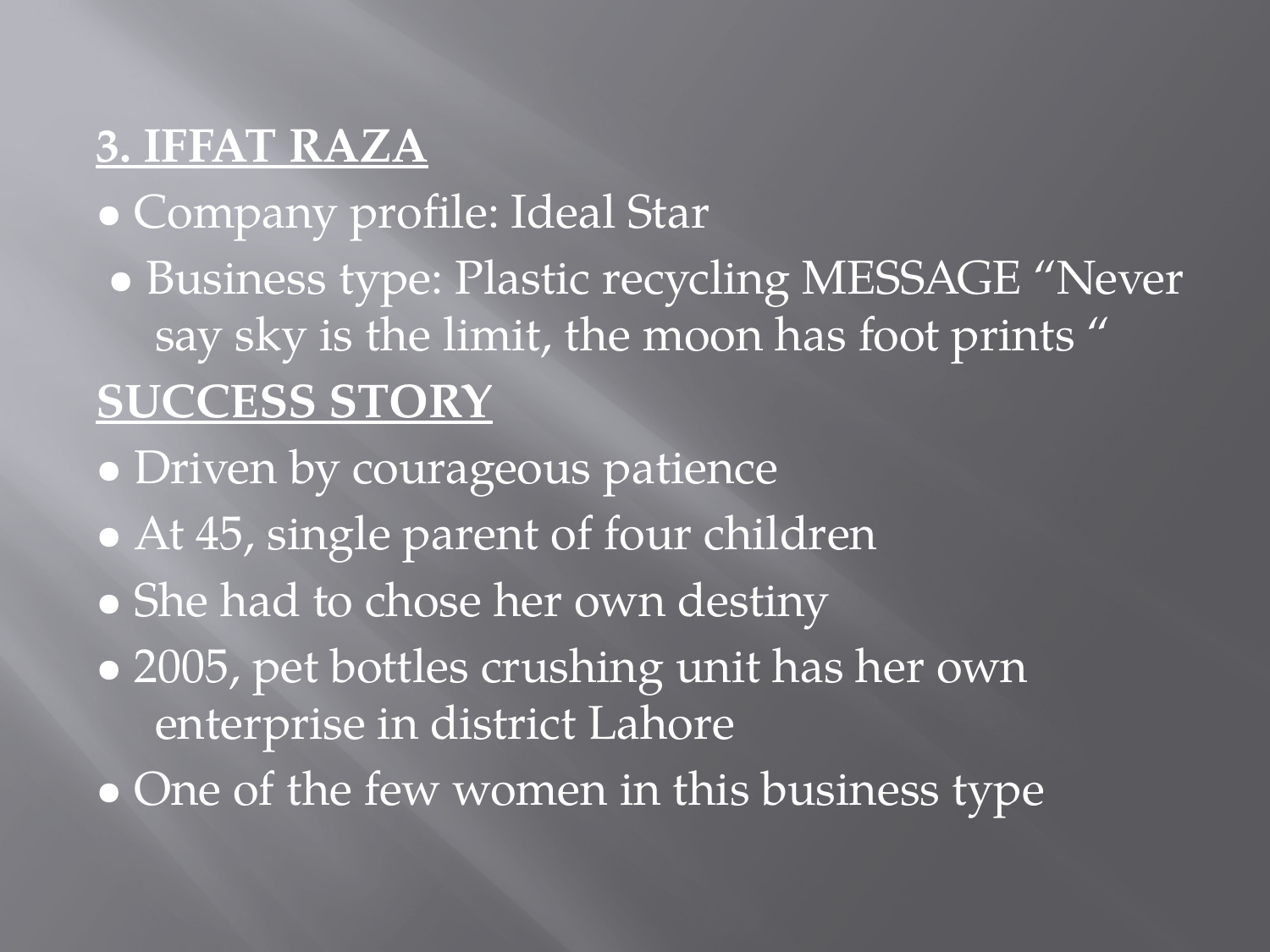

#

3. IFFAT RAZA
• Company profile: Ideal Star
 • Business type: Plastic recycling MESSAGE “Never say sky is the limit, the moon has foot prints “
SUCCESS STORY
• Driven by courageous patience
• At 45, single parent of four children
• She had to chose her own destiny
• 2005, pet bottles crushing unit has her own enterprise in district Lahore
• One of the few women in this business type